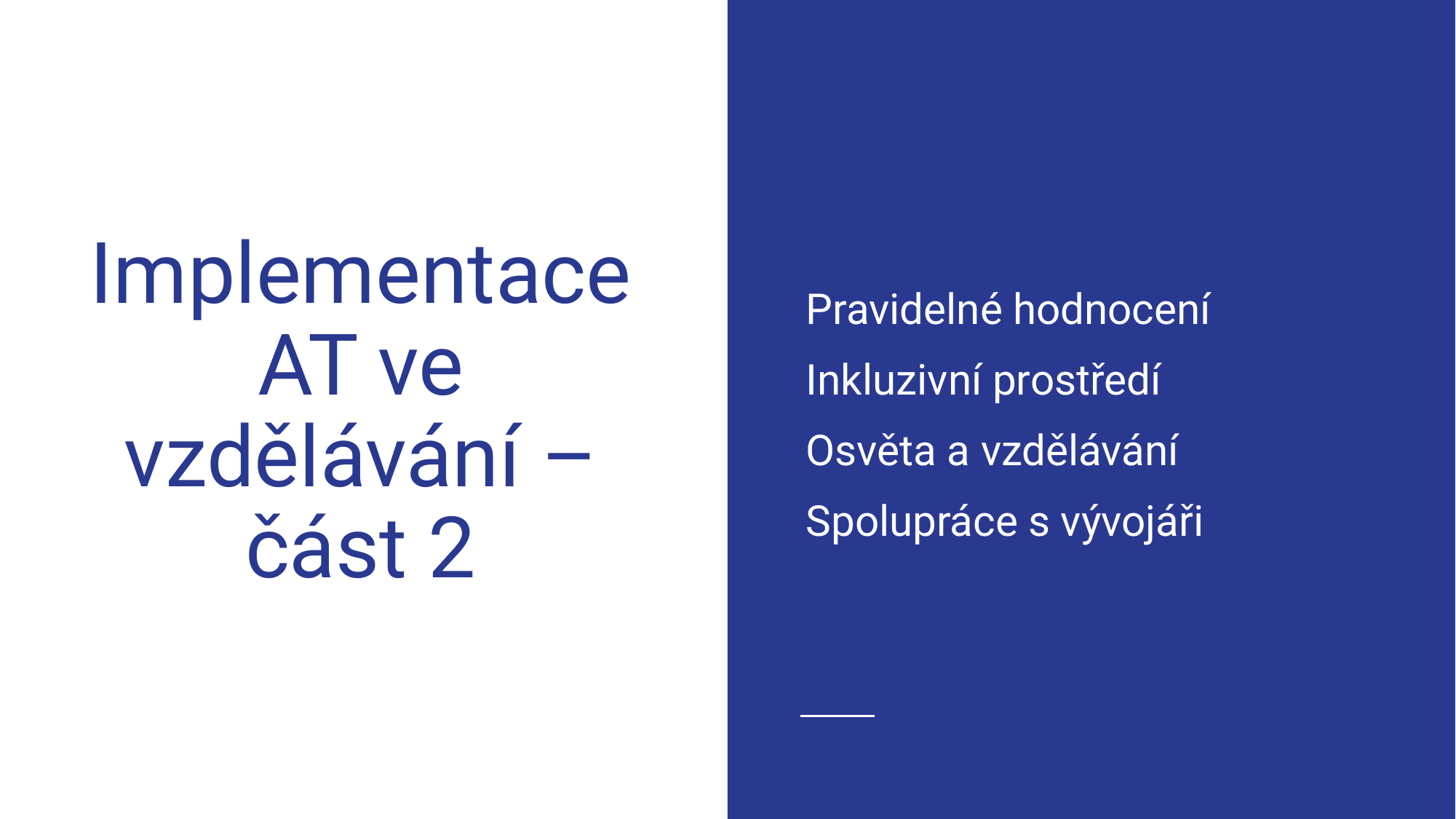

Pravidelné hodnocení
Inkluzivní prostředí
Osvěta a vzdělávání
Spolupráce s vývojáři
# Implementace AT ve vzdělávání – část 2